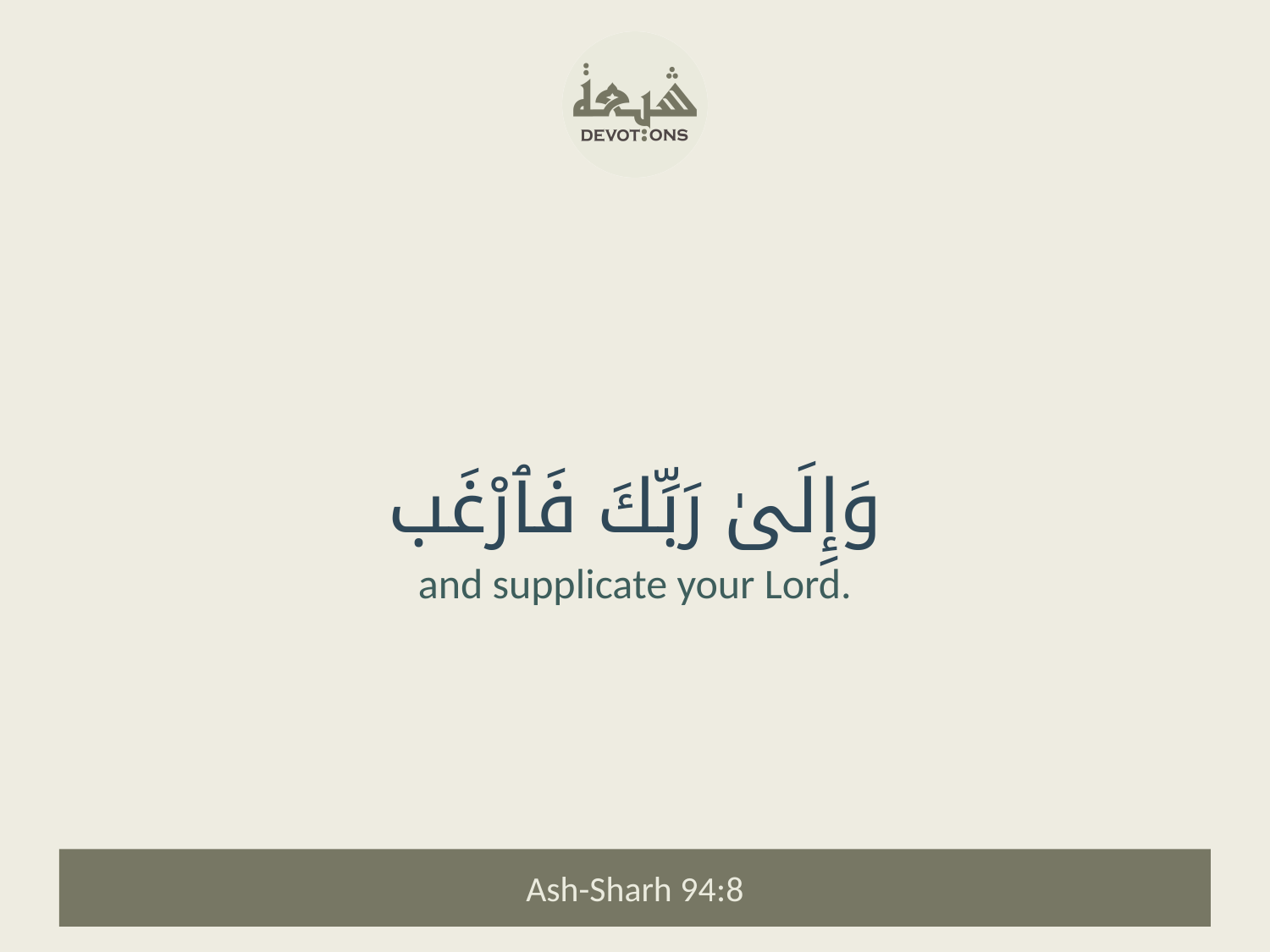

وَإِلَىٰ رَبِّكَ فَٱرْغَب
and supplicate your Lord.
Ash-Sharh 94:8